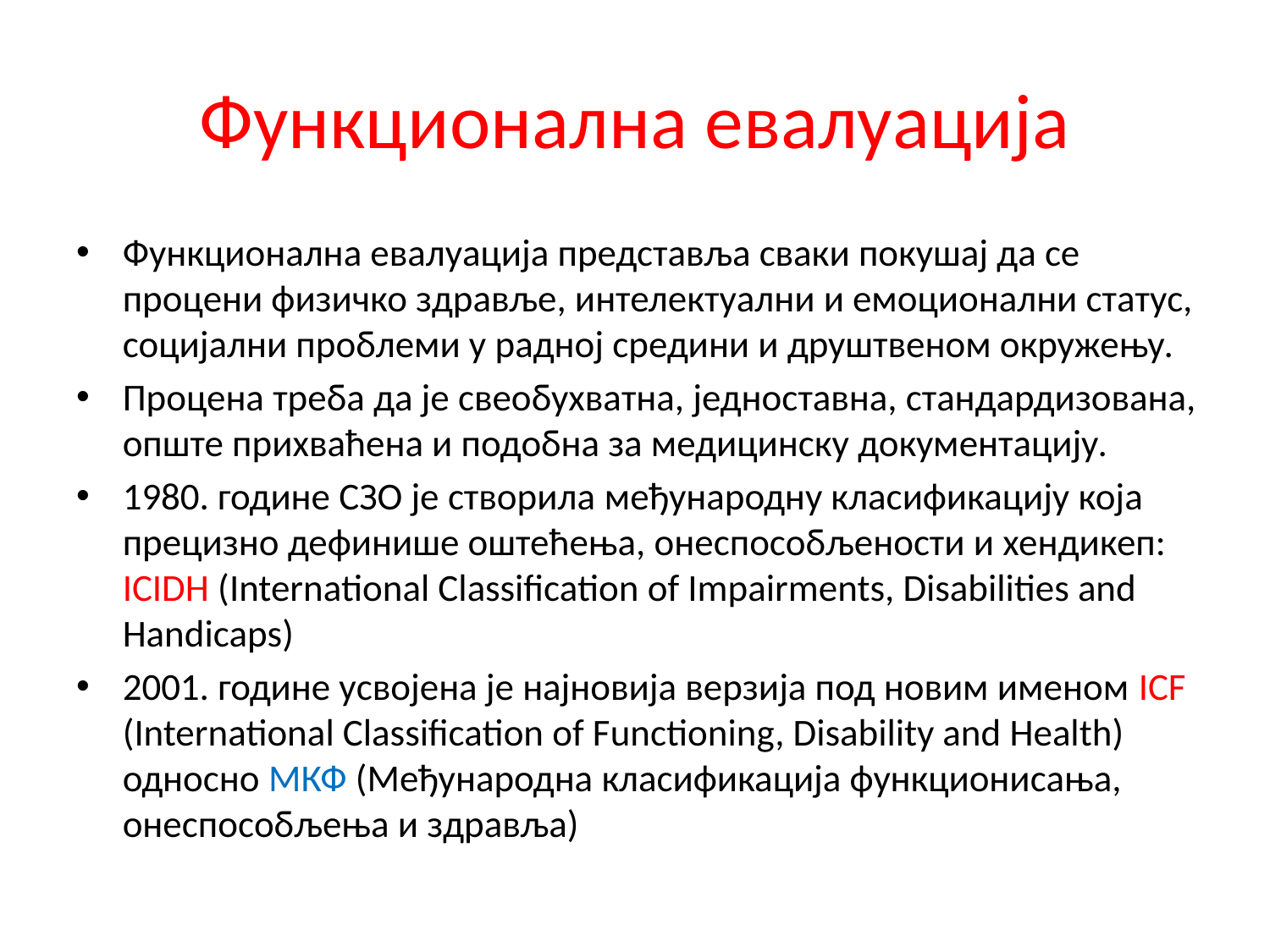

# Функционална евалуација
Функционална евалуација представља сваки покушај да се процени физичко здравље, интелектуални и емоционални статус, социјални проблеми у радној средини и друштвеном окружењу.
Процена треба да је свеобухватна, једноставна, стандардизована, опште прихваћена и подобна за медицинску документацију.
1980. године СЗО је створила међународну класификацију која прецизно дефинише оштећења, онеспособљености и хендикеп: ICIDH (International Classification of Impairments, Disabilities and Handicaps)
2001. године усвојена је најновија верзија под новим именом ICF (International Classification of Functioning, Disability and Health) односно МКФ (Међународна класификација функционисања, онеспособљења и здравља)